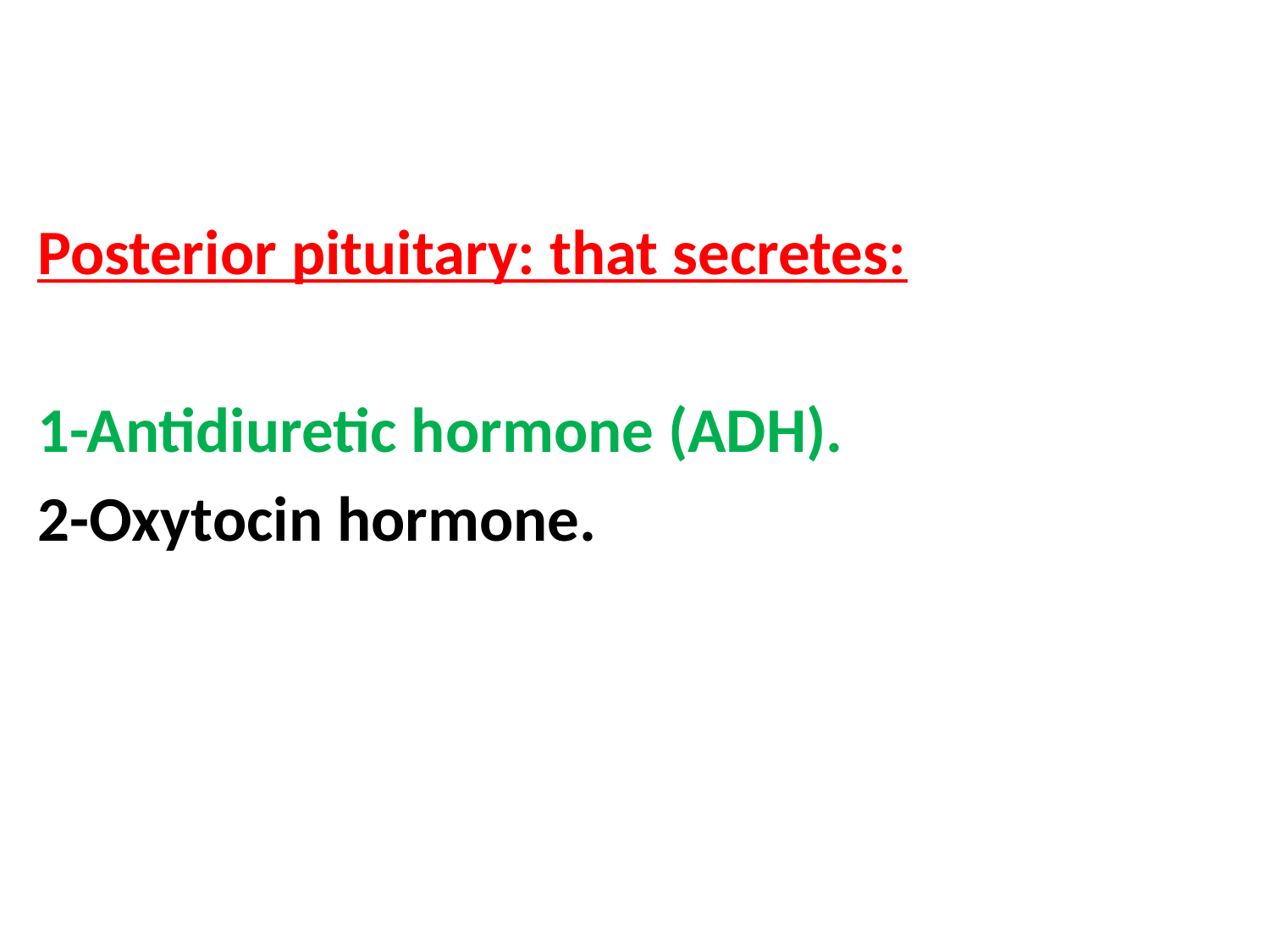

Posterior pituitary: that secretes:

1-Antidiuretic hormone (ADH).
2-Oxytocin hormone.